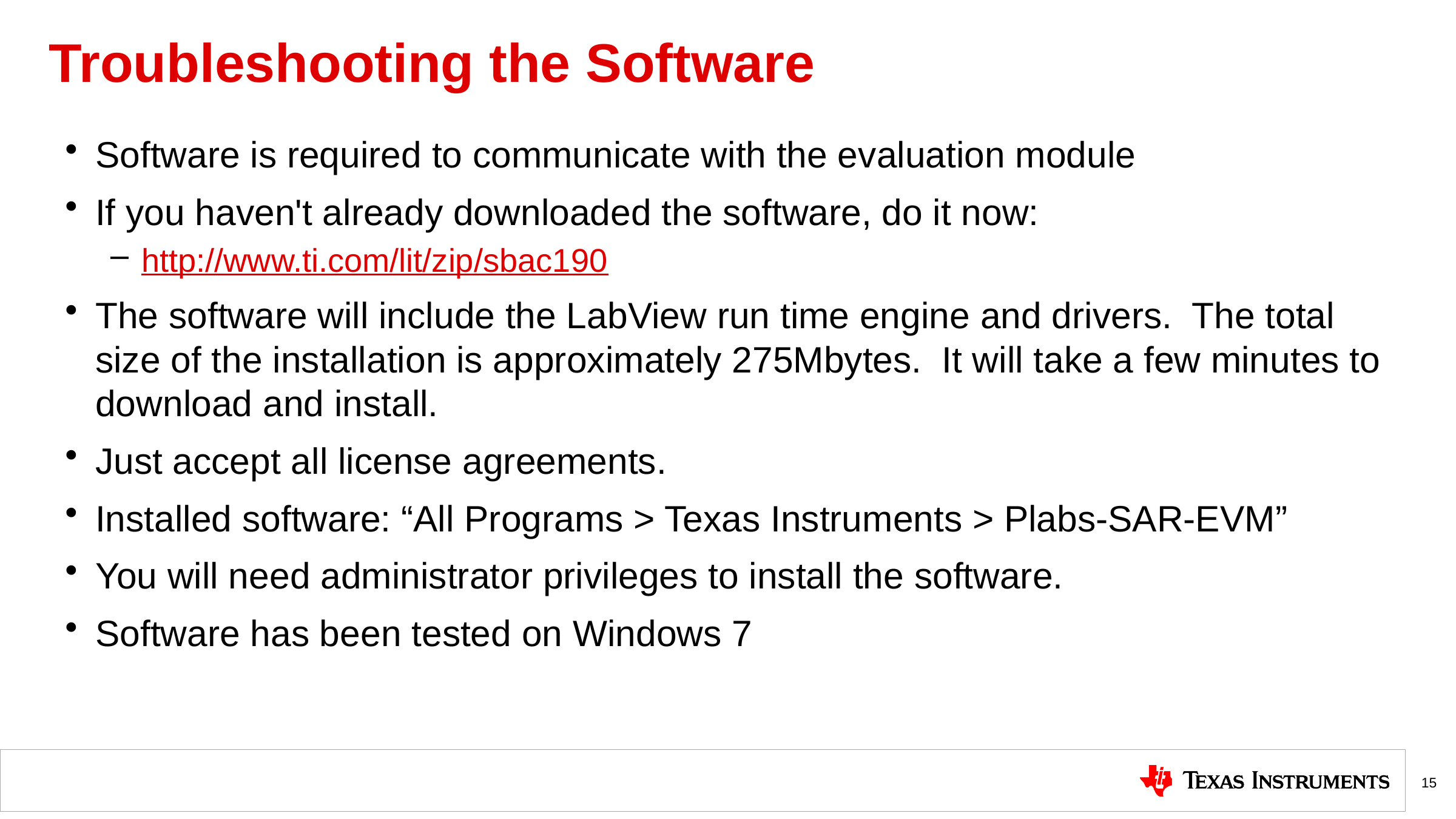

# Troubleshooting the Software
Software is required to communicate with the evaluation module
If you haven't already downloaded the software, do it now:
http://www.ti.com/lit/zip/sbac190
The software will include the LabView run time engine and drivers.  The total size of the installation is approximately 275Mbytes.  It will take a few minutes to download and install.
Just accept all license agreements.
Installed software: “All Programs > Texas Instruments > Plabs-SAR-EVM”
You will need administrator privileges to install the software.
Software has been tested on Windows 7

15